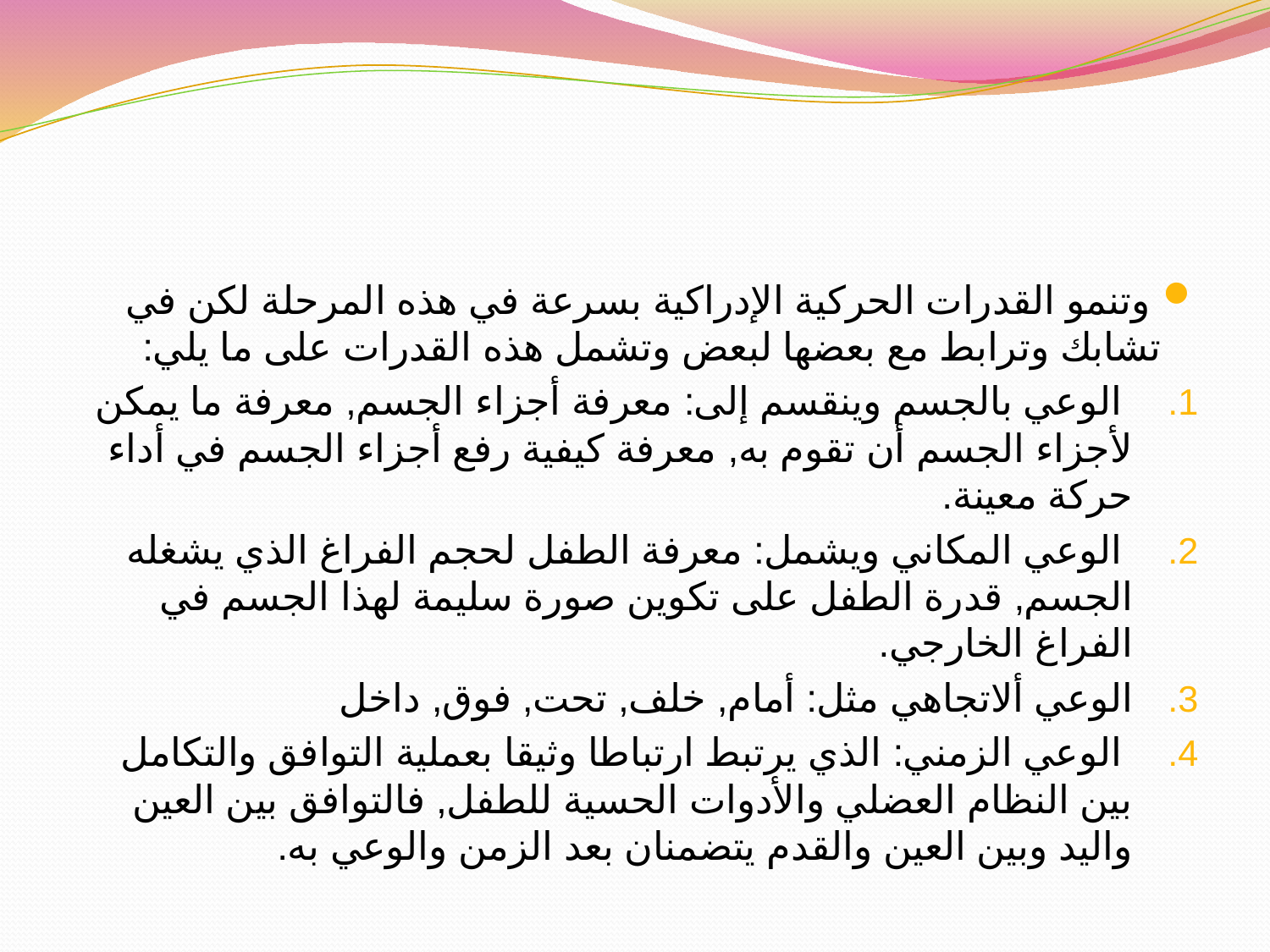

#
 وتنمو القدرات الحركية الإدراكية بسرعة في هذه المرحلة لكن في تشابك وترابط مع بعضها لبعض وتشمل هذه القدرات على ما يلي:
 الوعي بالجسم وينقسم إلى: معرفة أجزاء الجسم, معرفة ما يمكن لأجزاء الجسم أن تقوم به, معرفة كيفية رفع أجزاء الجسم في أداء حركة معينة.
 الوعي المكاني ويشمل: معرفة الطفل لحجم الفراغ الذي يشغله الجسم, قدرة الطفل على تكوين صورة سليمة لهذا الجسم في الفراغ الخارجي.
الوعي ألاتجاهي مثل: أمام, خلف, تحت, فوق, داخل
 الوعي الزمني: الذي يرتبط ارتباطا وثيقا بعملية التوافق والتكامل بين النظام العضلي والأدوات الحسية للطفل, فالتوافق بين العين واليد وبين العين والقدم يتضمنان بعد الزمن والوعي به.